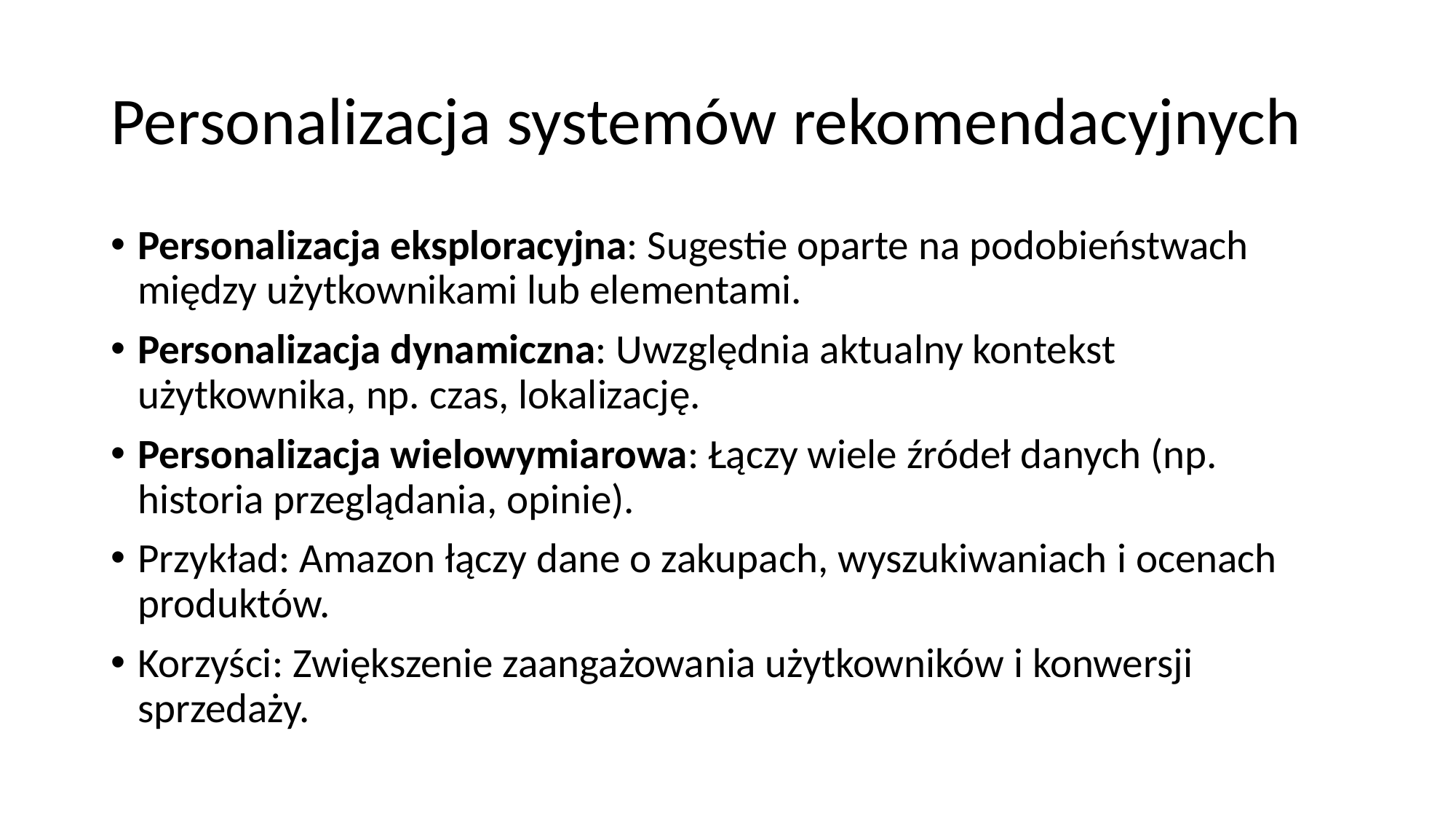

# Personalizacja systemów rekomendacyjnych
Personalizacja eksploracyjna: Sugestie oparte na podobieństwach między użytkownikami lub elementami.
Personalizacja dynamiczna: Uwzględnia aktualny kontekst użytkownika, np. czas, lokalizację.
Personalizacja wielowymiarowa: Łączy wiele źródeł danych (np. historia przeglądania, opinie).
Przykład: Amazon łączy dane o zakupach, wyszukiwaniach i ocenach produktów.
Korzyści: Zwiększenie zaangażowania użytkowników i konwersji sprzedaży.